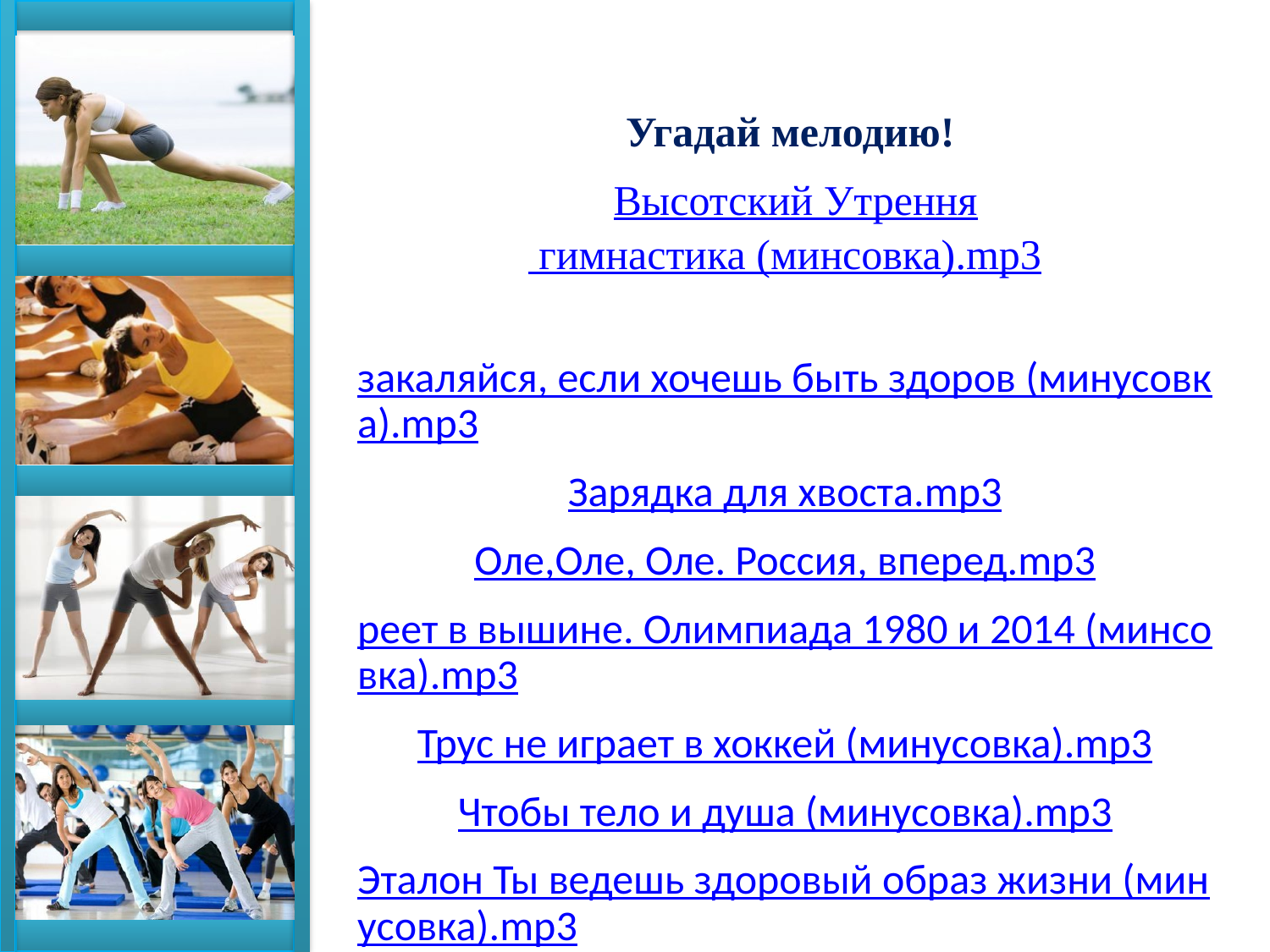

Угадай мелодию!
  Высотский Утрення гимнастика (минсовка).mp3
 закаляйся, если хочешь быть здоров (минусовка).mp3
Зарядка для хвоста.mp3
Оле,Оле, Оле. Россия, вперед.mp3
реет в вышине. Олимпиада 1980 и 2014 (минсовка).mp3
Трус не играет в хоккей (минусовка).mp3
Чтобы тело и душа (минусовка).mp3
Эталон Ты ведешь здоровый образ жизни (минусовка).mp3